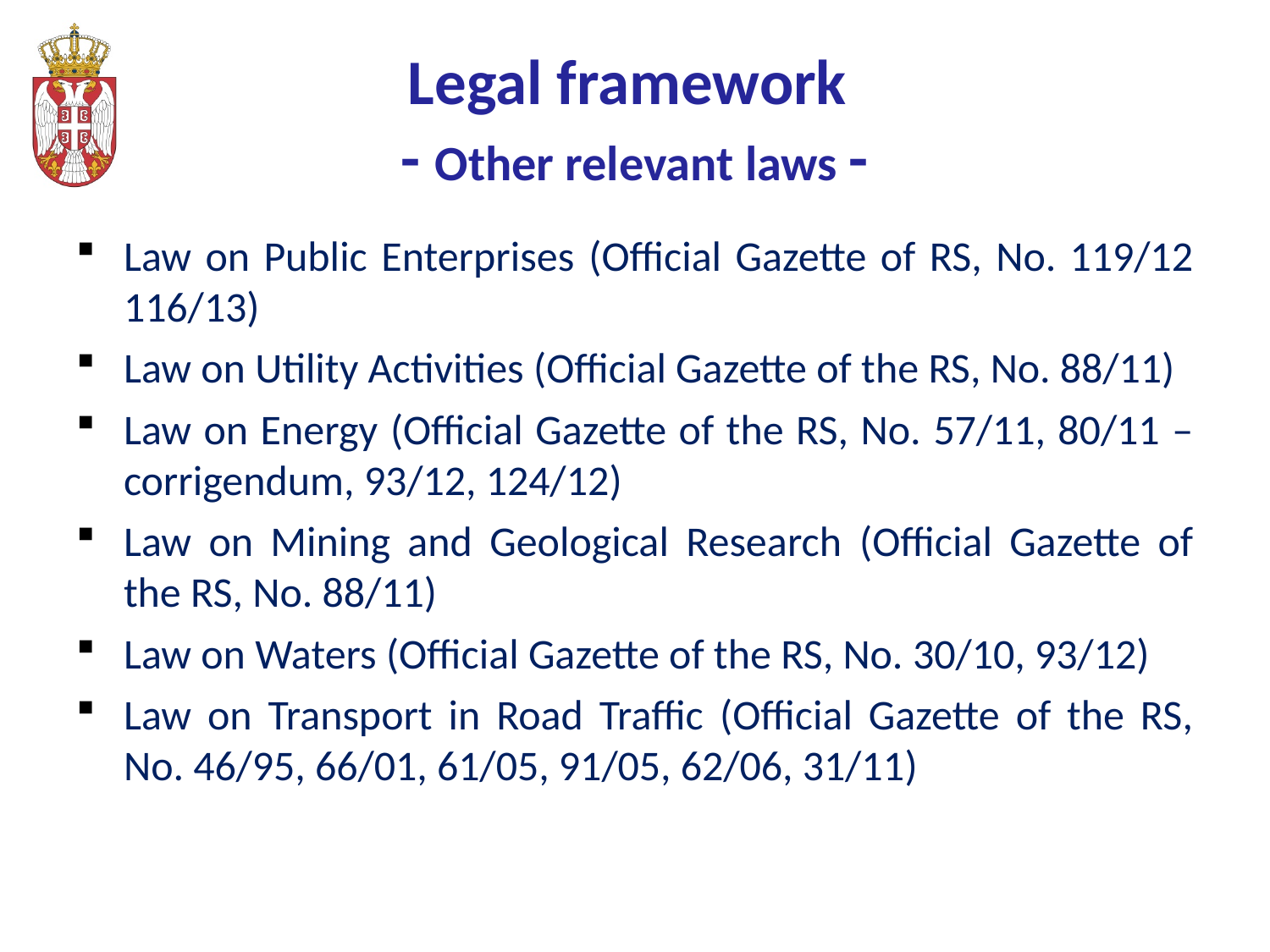

# Legal framework - Other relevant laws -
Law on Public Enterprises (Official Gazette of RS, No. 119/12 116/13)
Law on Utility Activities (Official Gazette of the RS, No. 88/11)
Law on Energy (Official Gazette of the RS, No. 57/11, 80/11 – corrigendum, 93/12, 124/12)
Law on Mining and Geological Research (Official Gazette of the RS, No. 88/11)
Law on Waters (Official Gazette of the RS, No. 30/10, 93/12)
Law on Transport in Road Traffic (Official Gazette of the RS, No. 46/95, 66/01, 61/05, 91/05, 62/06, 31/11)